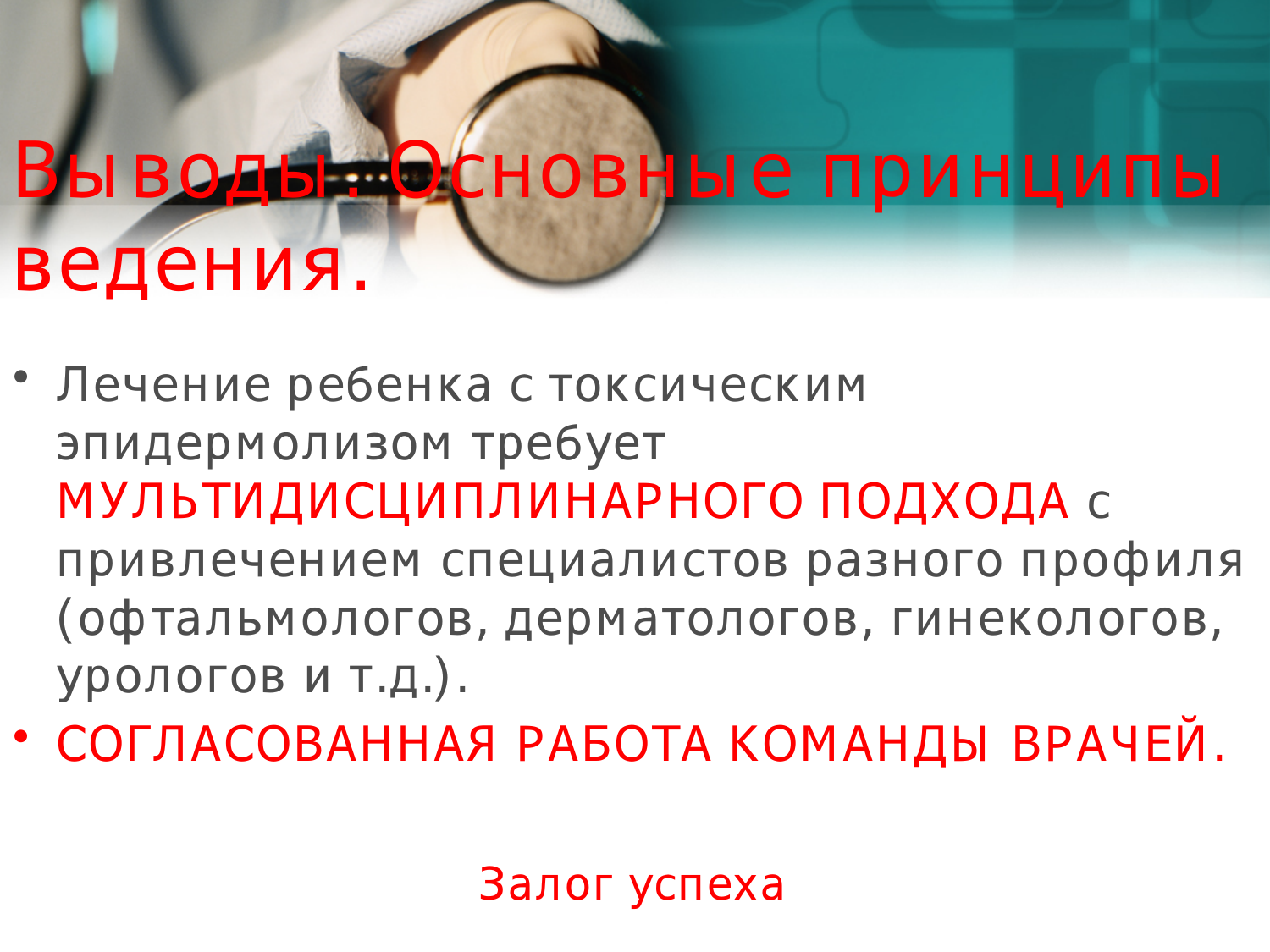

# Выводы. Основные принципы ведения.
Лечение ребенка с токсическим эпидермолизом требует МУЛЬТИДИСЦИПЛИНАРНОГО ПОДХОДА с привлечением специалистов разного профиля (офтальмологов, дерматологов, гинекологов, урологов и т.д.).
СОГЛАСОВАННАЯ РАБОТА КОМАНДЫ ВРАЧЕЙ.
Залог успеха